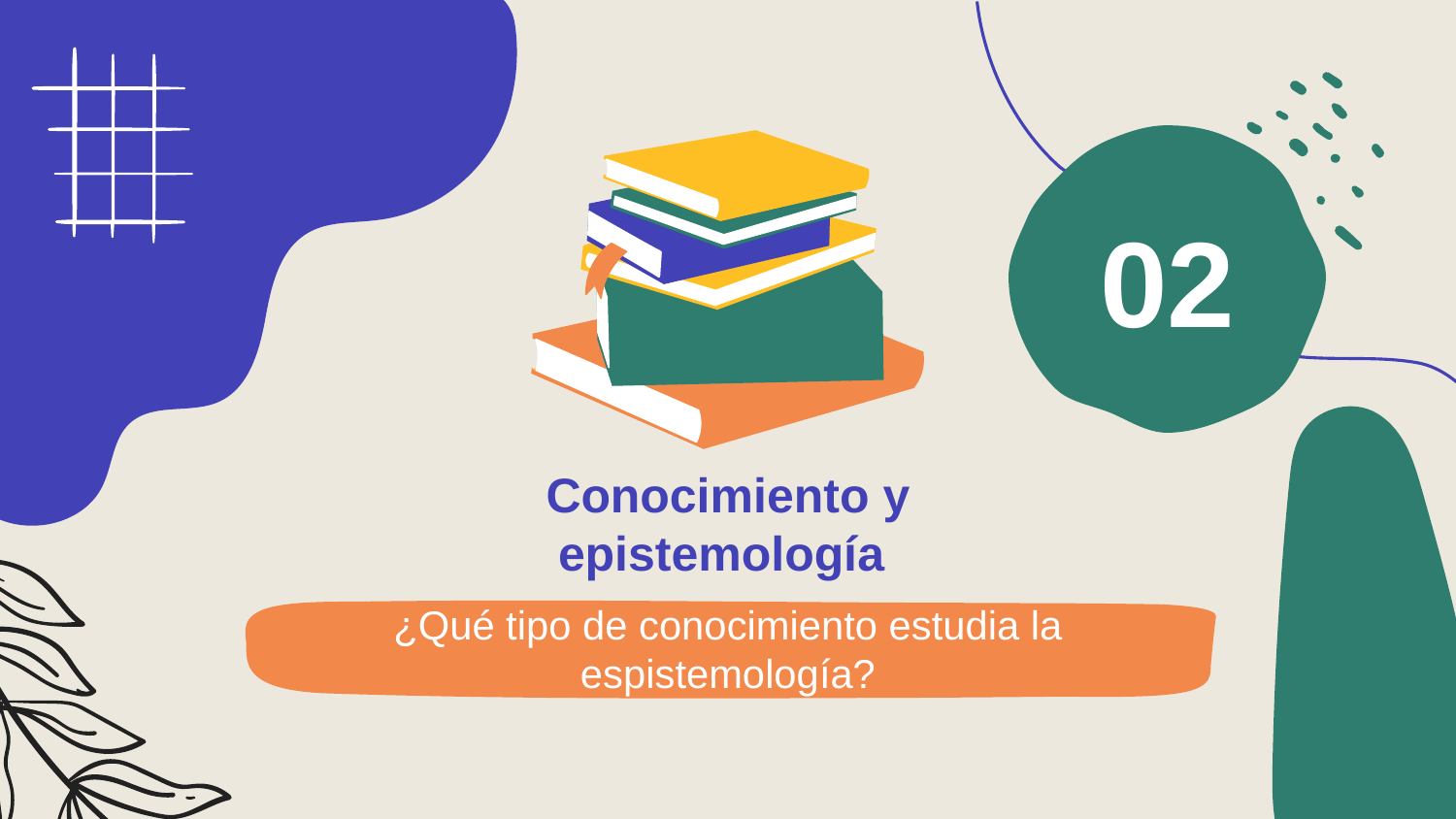

02
# Conocimiento y epistemología

¿Qué tipo de conocimiento estudia la espistemología?